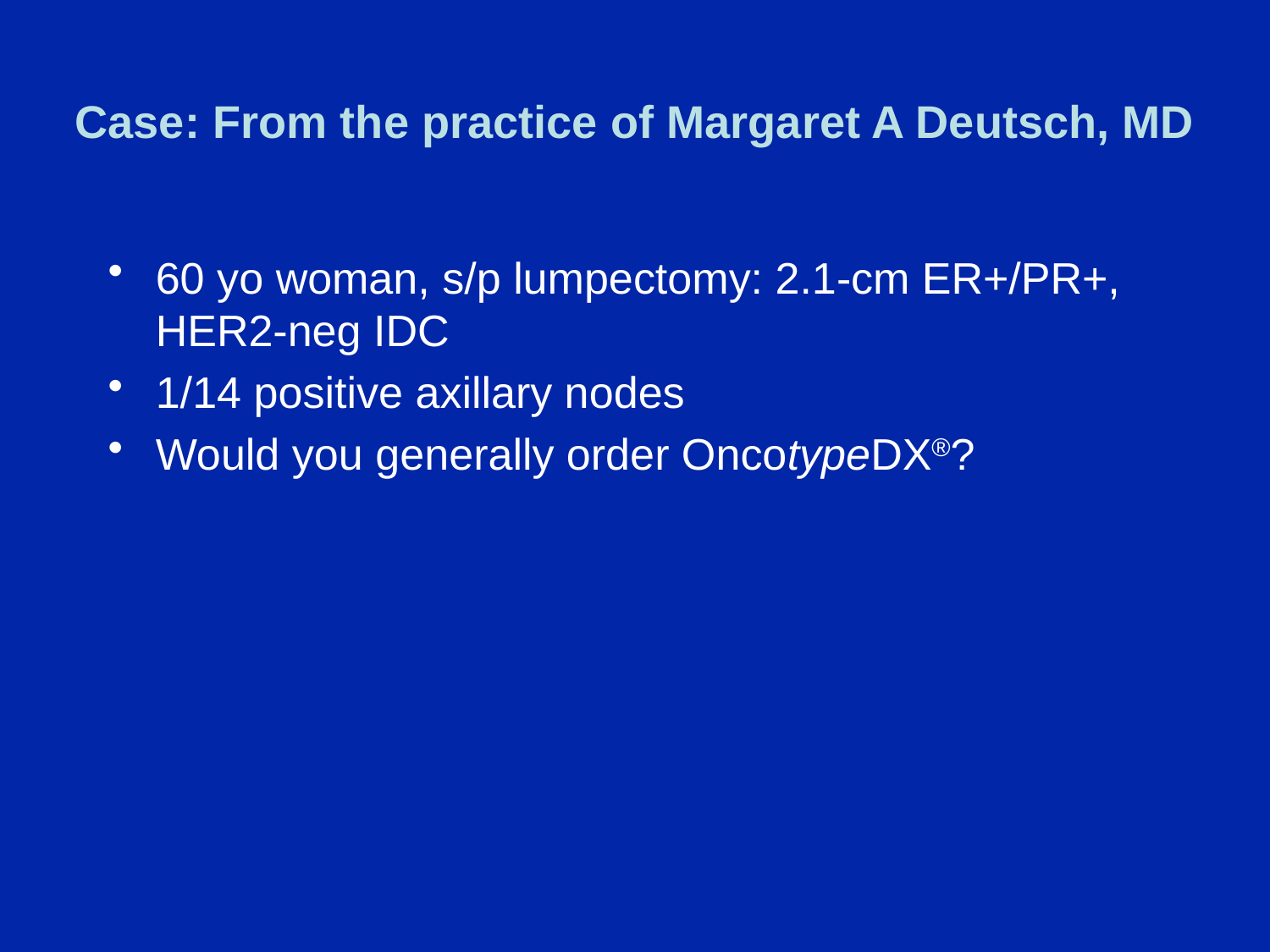

# Case: From the practice of Margaret A Deutsch, MD
60 yo woman, s/p lumpectomy: 2.1-cm ER+/PR+, HER2-neg IDC
1/14 positive axillary nodes
Would you generally order OncotypeDX®?